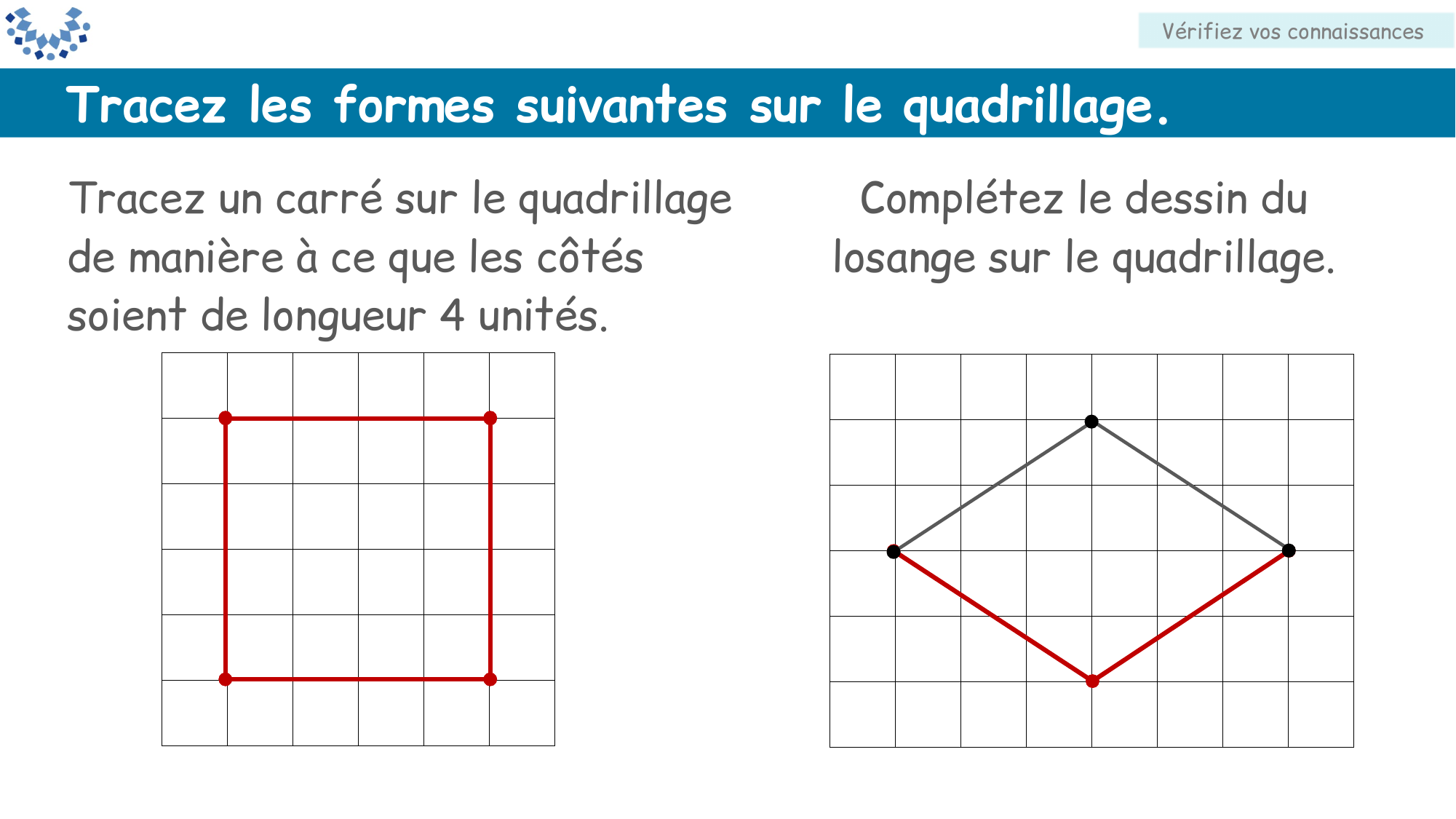

Vérifiez vos connaissances
Tracez les formes suivantes sur le quadrillage.
Tracez un carré sur le quadrillage de manière à ce que les côtés soient de longueur 4 unités.
Complétez le dessin du losange sur le quadrillage.
|  |  |  |  |  |  |
| --- | --- | --- | --- | --- | --- |
|  |  |  |  |  |  |
|  |  |  |  |  |  |
|  |  |  |  |  |  |
|  |  |  |  |  |  |
|  |  |  |  |  |  |
|  |  |  |  |  |  |  |  |
| --- | --- | --- | --- | --- | --- | --- | --- |
|  |  |  |  |  |  |  |  |
|  |  |  |  |  |  |  |  |
|  |  |  |  |  |  |  |  |
|  |  |  |  |  |  |  |  |
|  |  |  |  |  |  |  |  |